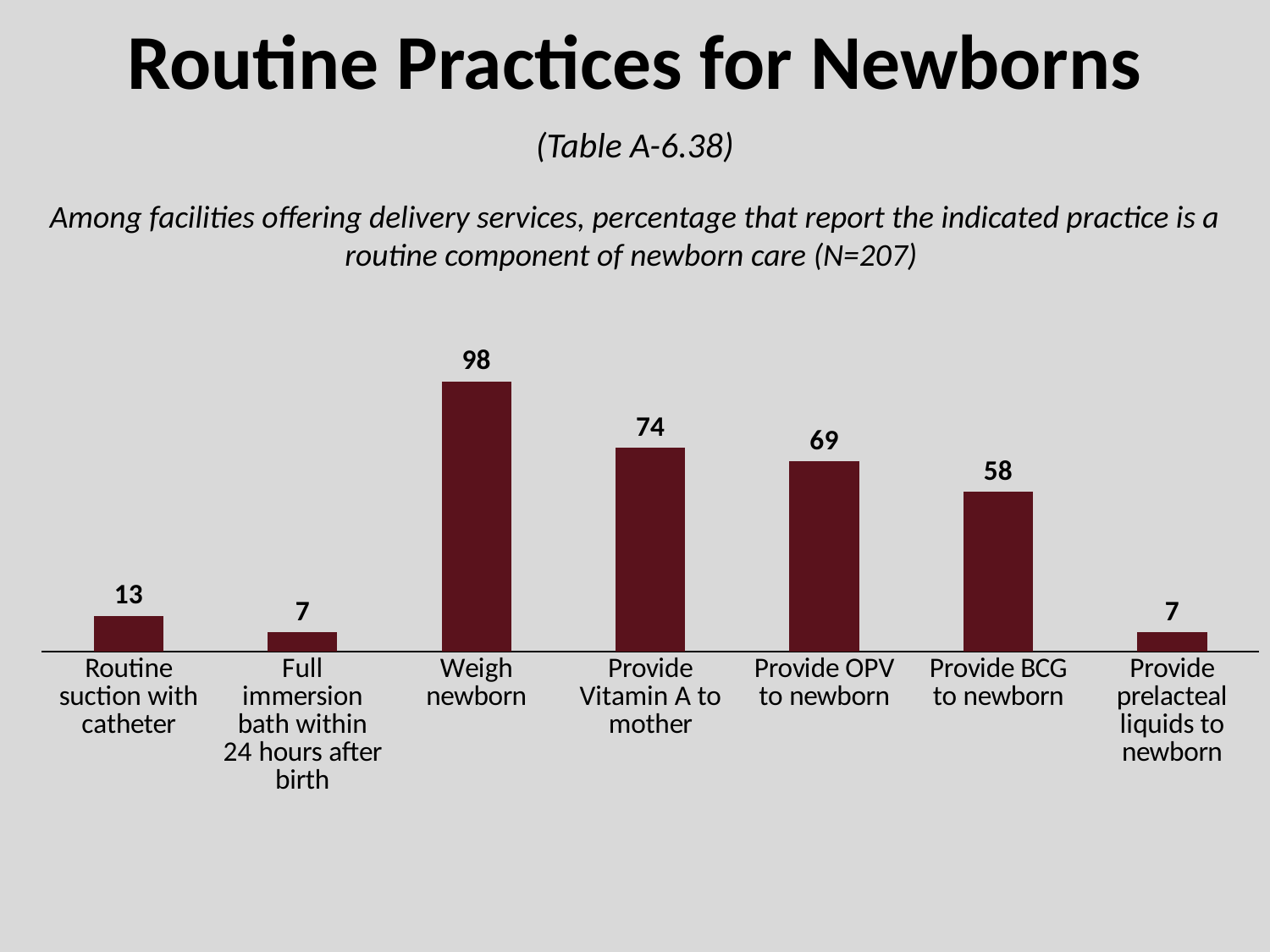

# Routine Practices for Newborns
(Table A-6.38)
Among facilities offering delivery services, percentage that report the indicated practice is a routine component of newborn care (N=207)

### Chart

| Category | Column1 |
|---|---|
| Routine suction with catheter | 13.0 |
| Full immersion bath within 24 hours after birth | 7.0 |
| Weigh newborn | 98.0 |
| Provide Vitamin A to mother | 74.0 |
| Provide OPV to newborn | 69.0 |
| Provide BCG to newborn | 58.0 |
| Provide prelacteal liquids to newborn | 7.0 |